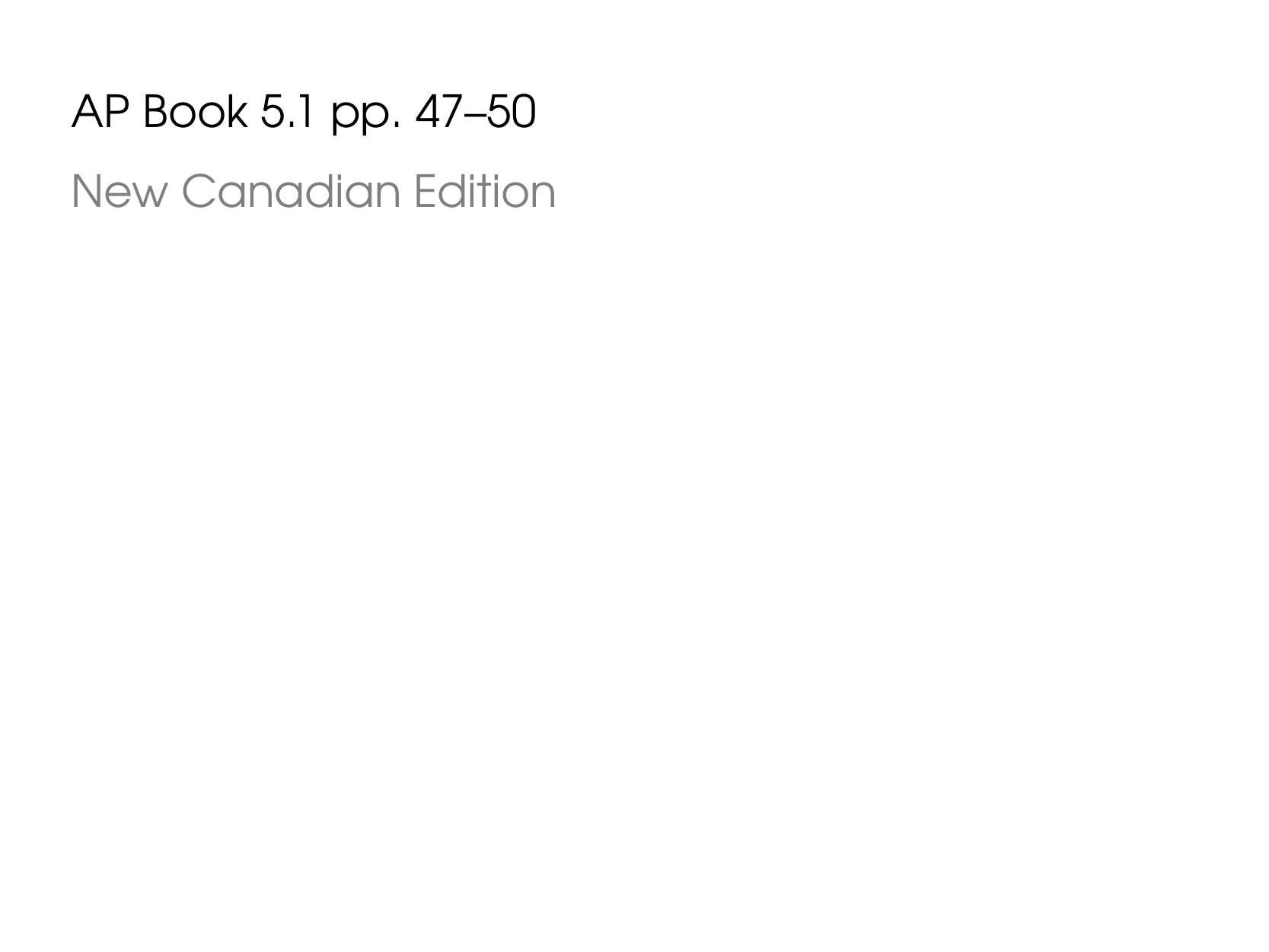

AP Book 5.1 pp. 47–50
New Canadian Edition